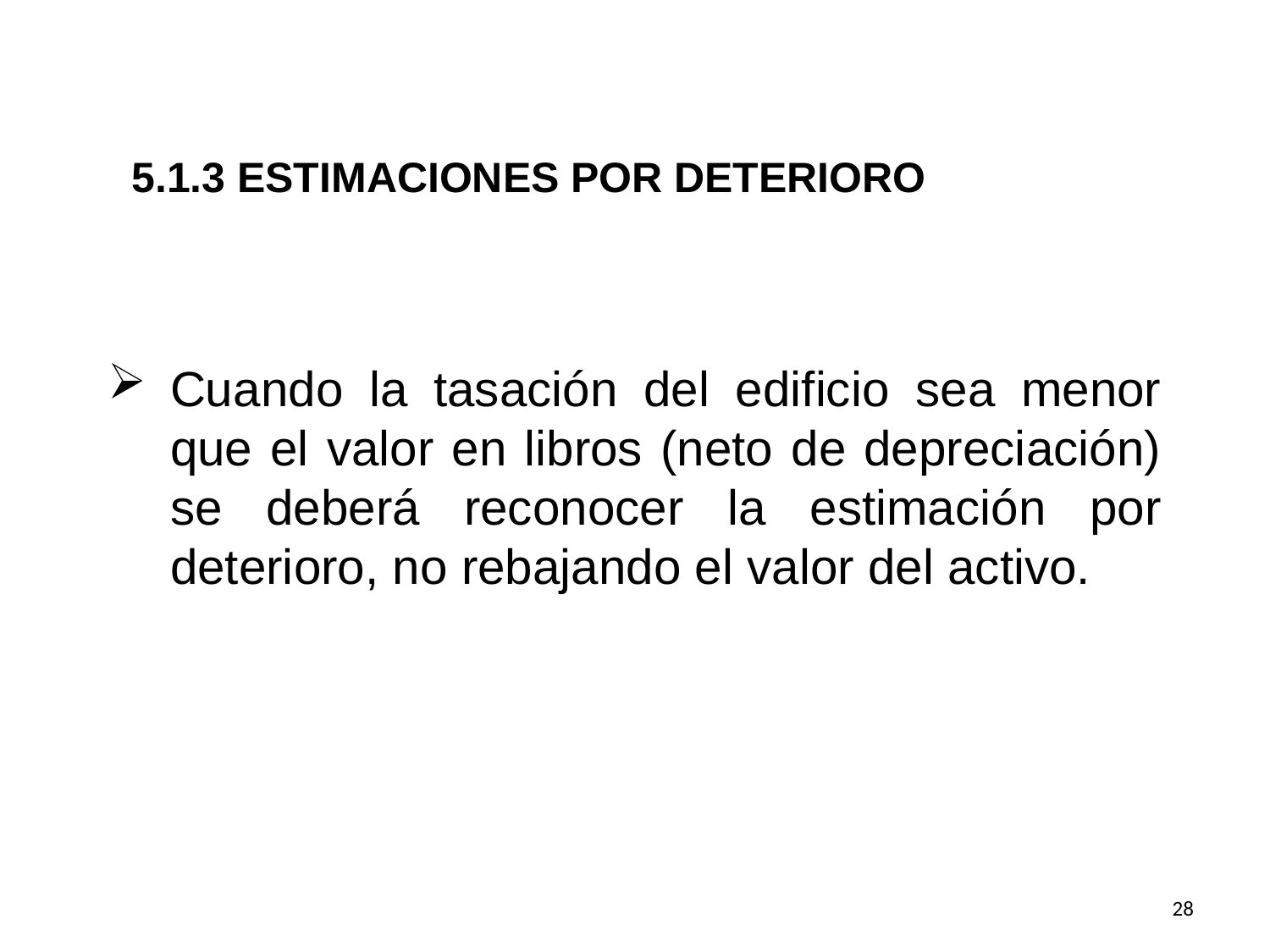

5.1.3 ESTIMACIONES POR DETERIORO
Cuando la tasación del edificio sea menor que el valor en libros (neto de depreciación) se deberá reconocer la estimación por deterioro, no rebajando el valor del activo.

28